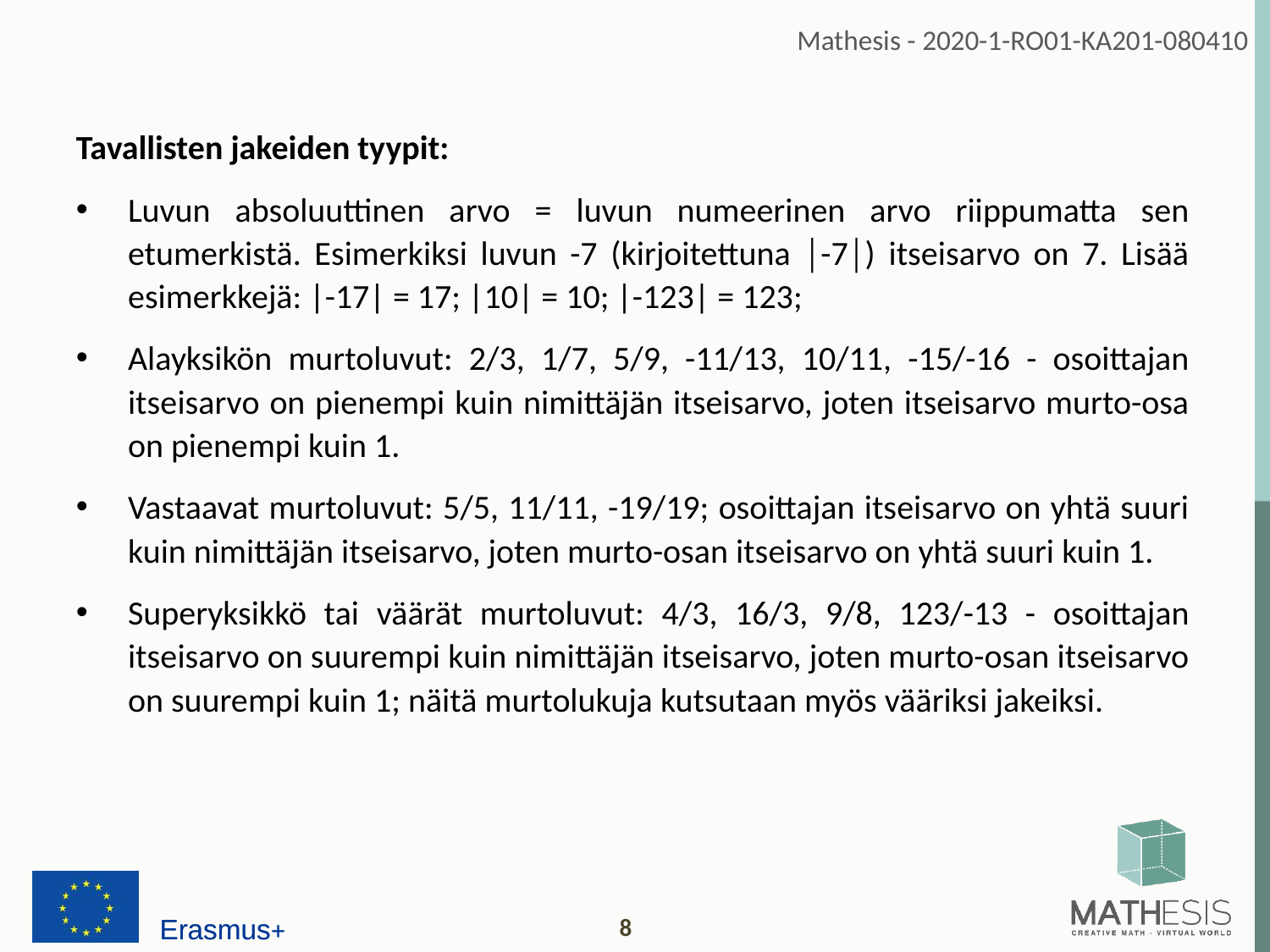

Tavallisten jakeiden tyypit:
Luvun absoluuttinen arvo = luvun numeerinen arvo riippumatta sen etumerkistä. Esimerkiksi luvun -7 (kirjoitettuna │-7│) itseisarvo on 7. Lisää esimerkkejä: |-17| = 17; |10| = 10; |-123| = 123;
Alayksikön murtoluvut: 2/3, 1/7, 5/9, -11/13, 10/11, -15/-16 - osoittajan itseisarvo on pienempi kuin nimittäjän itseisarvo, joten itseisarvo murto-osa on pienempi kuin 1.
Vastaavat murtoluvut: 5/5, 11/11, -19/19; osoittajan itseisarvo on yhtä suuri kuin nimittäjän itseisarvo, joten murto-osan itseisarvo on yhtä suuri kuin 1.
Superyksikkö tai väärät murtoluvut: 4/3, 16/3, 9/8, 123/-13 - osoittajan itseisarvo on suurempi kuin nimittäjän itseisarvo, joten murto-osan itseisarvo on suurempi kuin 1; näitä murtolukuja kutsutaan myös vääriksi jakeiksi.